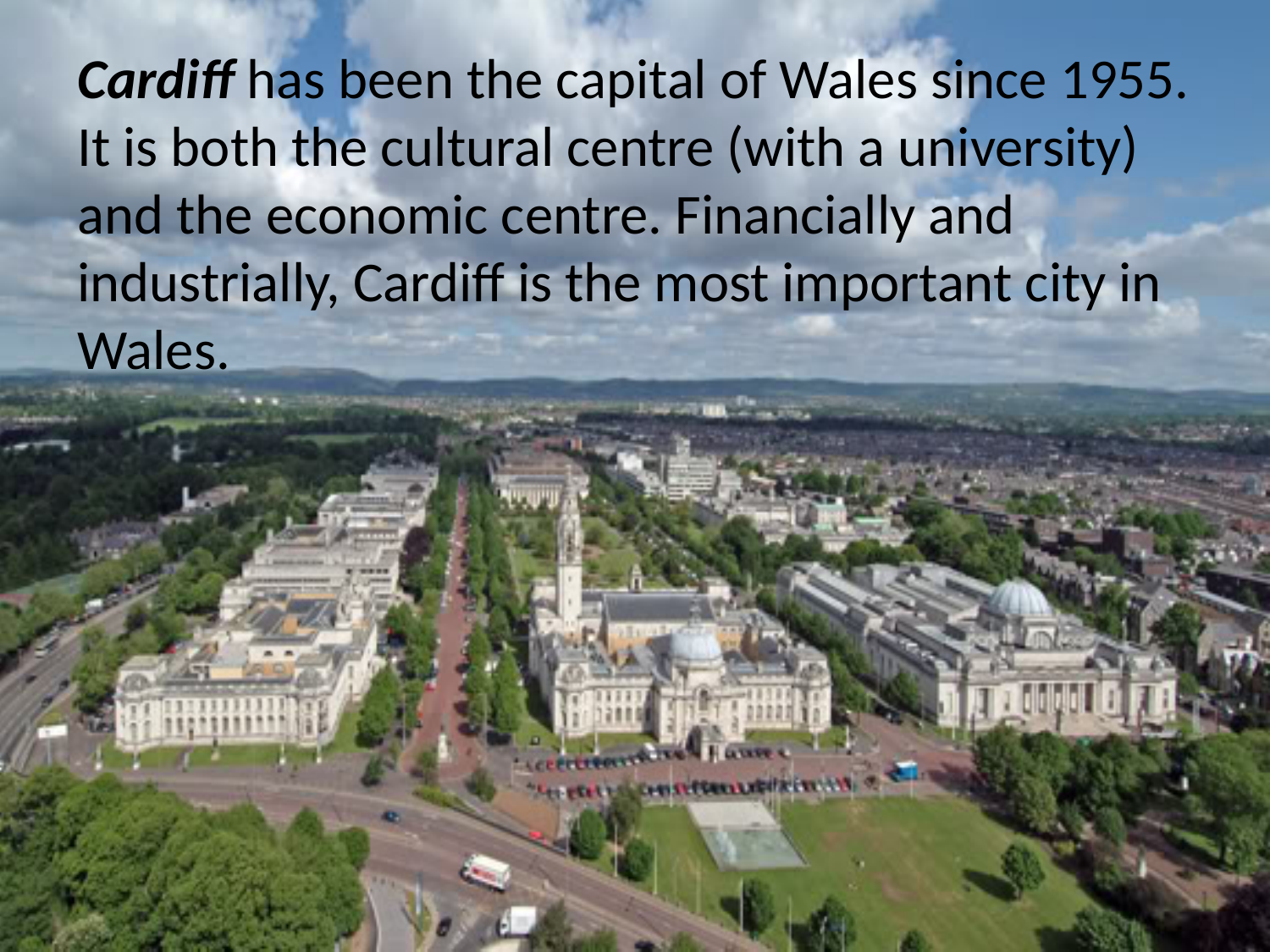

Cardiff has been the capital of Wales since 1955. It is both the cultural centre (with a university) and the economic centre. Financially and industrially, Cardiff is the most important city in Wales.